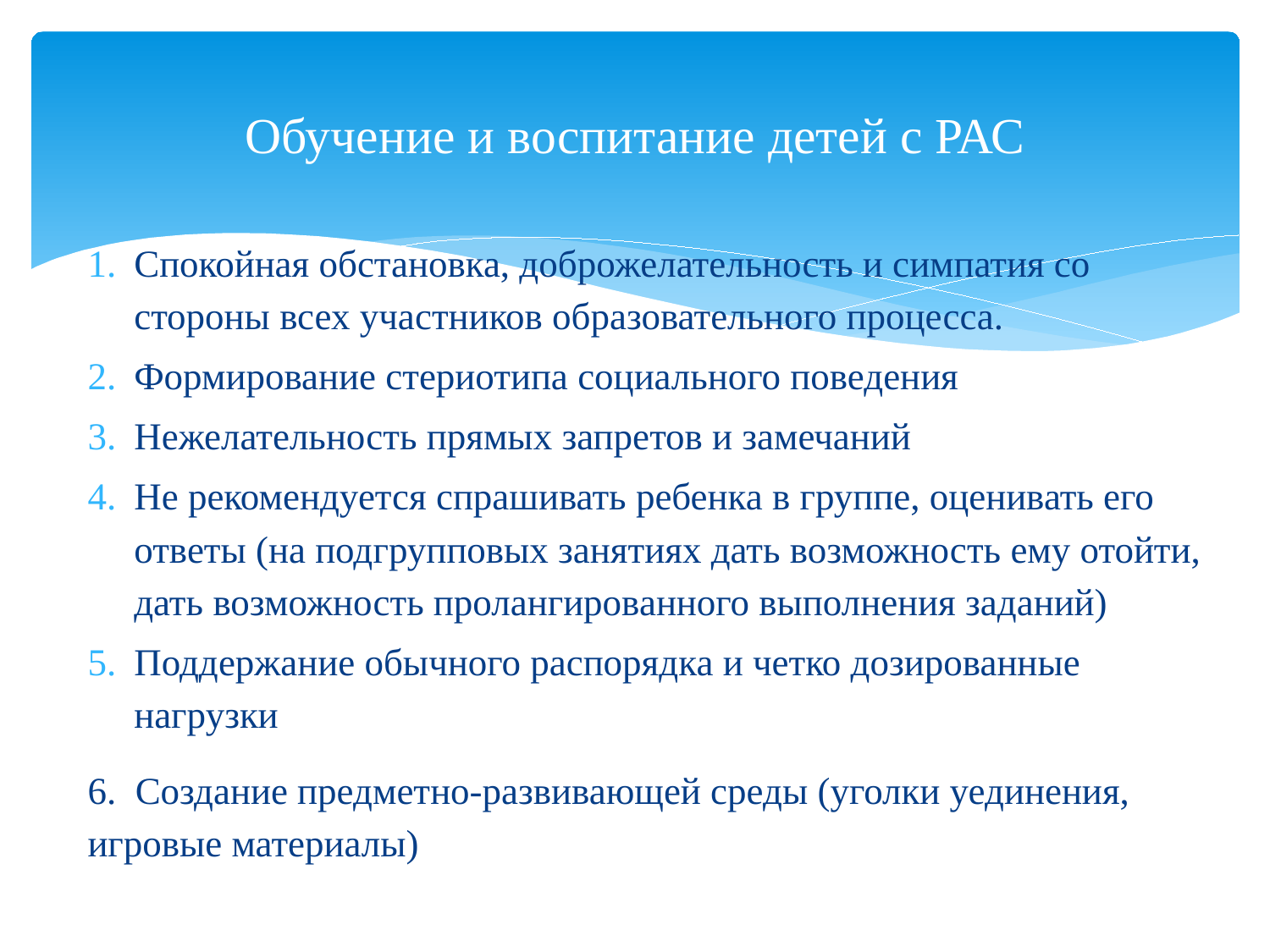

# Обучение и воспитание детей с РАС
Спокойная обстановка, доброжелательность и симпатия со стороны всех участников образовательного процесса.
Формирование стериотипа социального поведения
Нежелательность прямых запретов и замечаний
Не рекомендуется спрашивать ребенка в группе, оценивать его ответы (на подгрупповых занятиях дать возможность ему отойти, дать возможность пролангированного выполнения заданий)
Поддержание обычного распорядка и четко дозированные нагрузки
6.  Создание предметно-развивающей среды (уголки уединения, игровые материалы)